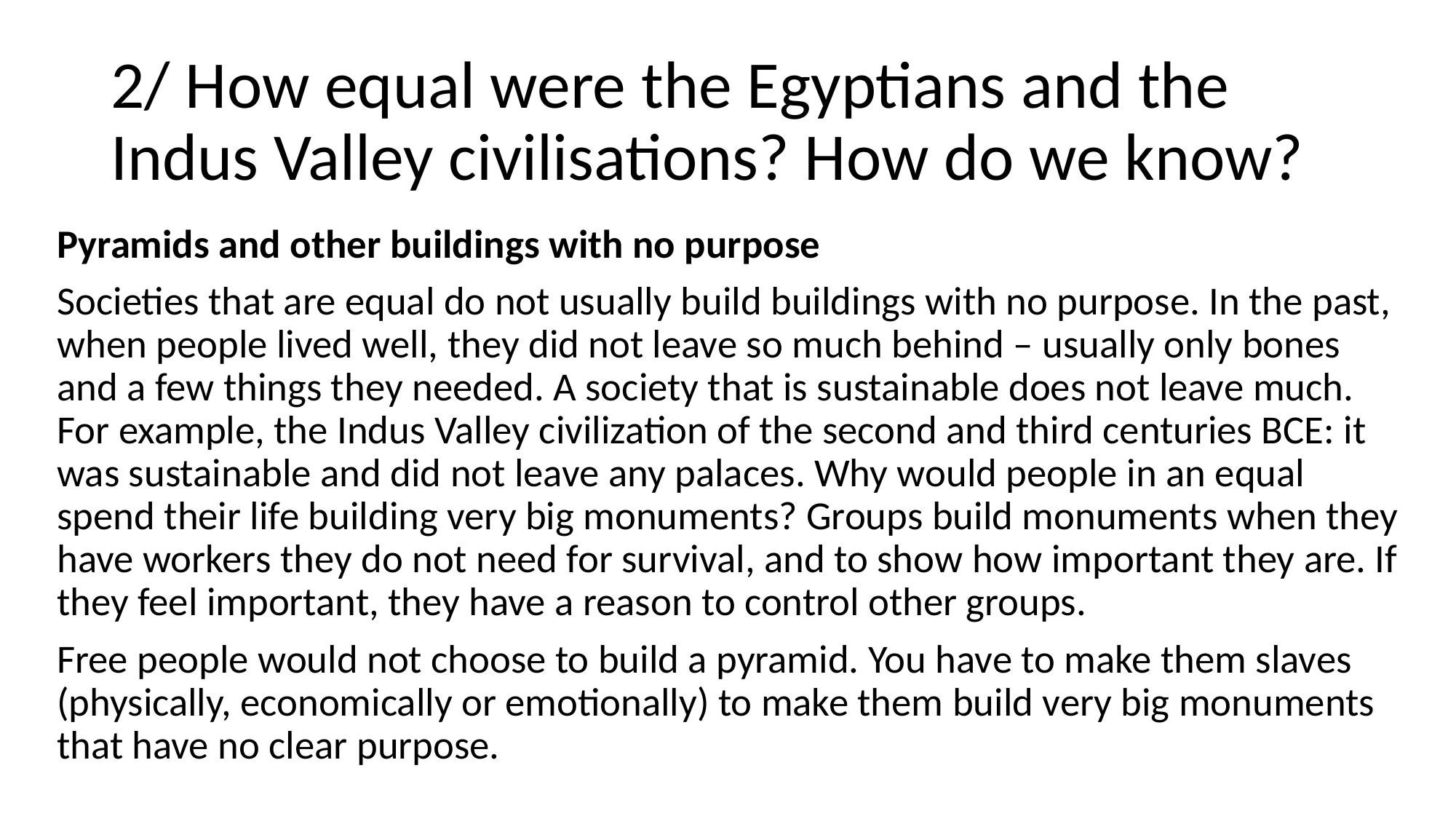

# 2/ How equal were the Egyptians and the Indus Valley civilisations? How do we know?
Pyramids and other buildings with no purpose
Societies that are equal do not usually build buildings with no purpose. In the past, when people lived well, they did not leave so much behind – usually only bones and a few things they needed. A society that is sustainable does not leave much. For example, the Indus Valley civilization of the second and third centuries BCE: it was sustainable and did not leave any palaces. Why would people in an equal spend their life building very big monuments? Groups build monuments when they have workers they do not need for survival, and to show how important they are. If they feel important, they have a reason to control other groups.
Free people would not choose to build a pyramid. You have to make them slaves (physically, economically or emotionally) to make them build very big monuments that have no clear purpose.